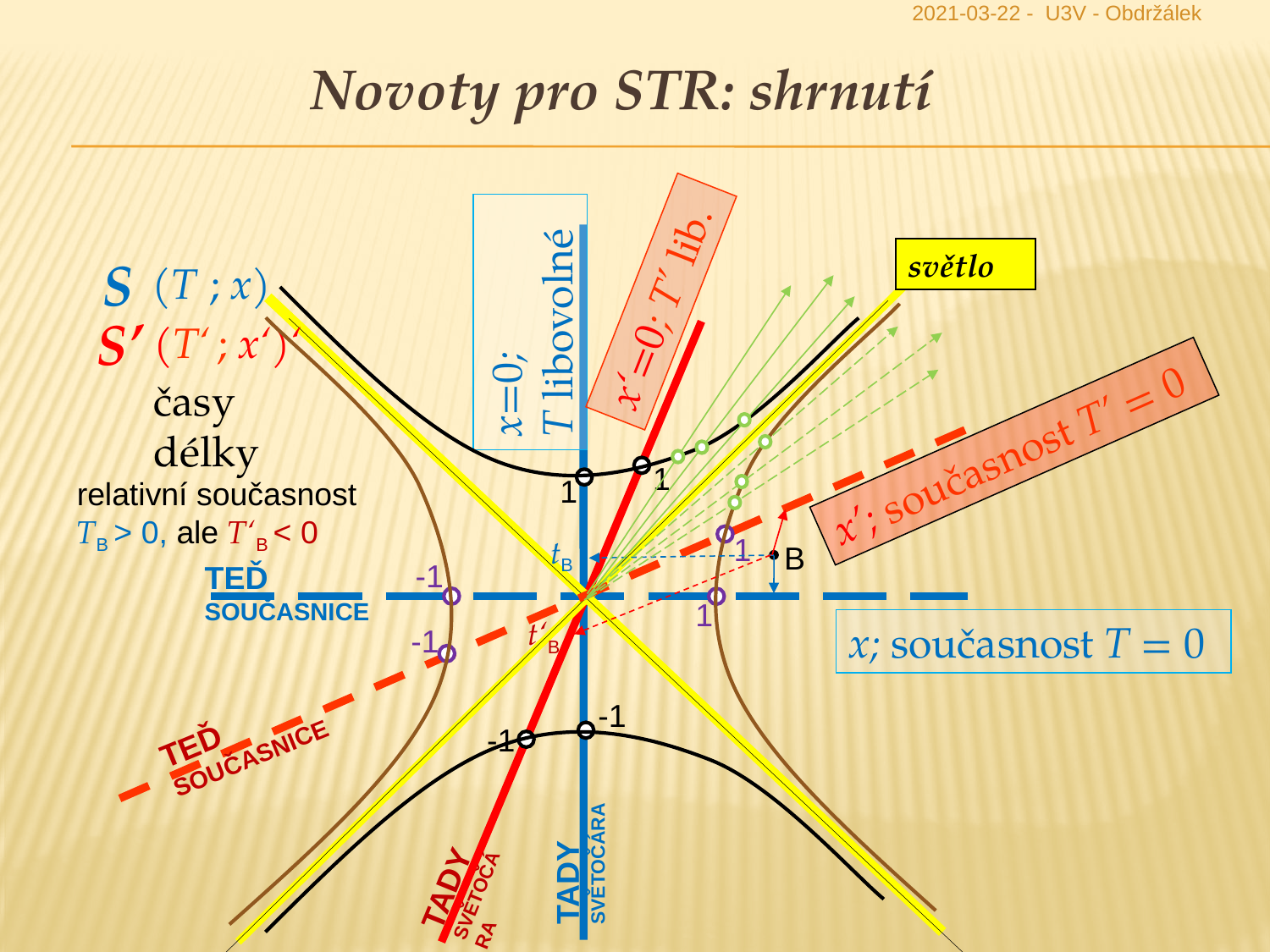

2021-03-22 -  U3V - Obdržálek
Novoty pro STR: shrnutí
světlo
S
(T  ; x)
x=0;
T libovolné
x‘=0; T’ lib.

S’
(T‘ ; x‘)‘
časy
délky

x’; současnost T’ = 0

1

1
relativní současnost
TB > 0, ale T‘B < 0

1
tB

B
-1
teď
současnice

1
t‘B
x; současnost T = 0
-1

-1
teď
současnice

-1

tady
světočára
tady
světočára